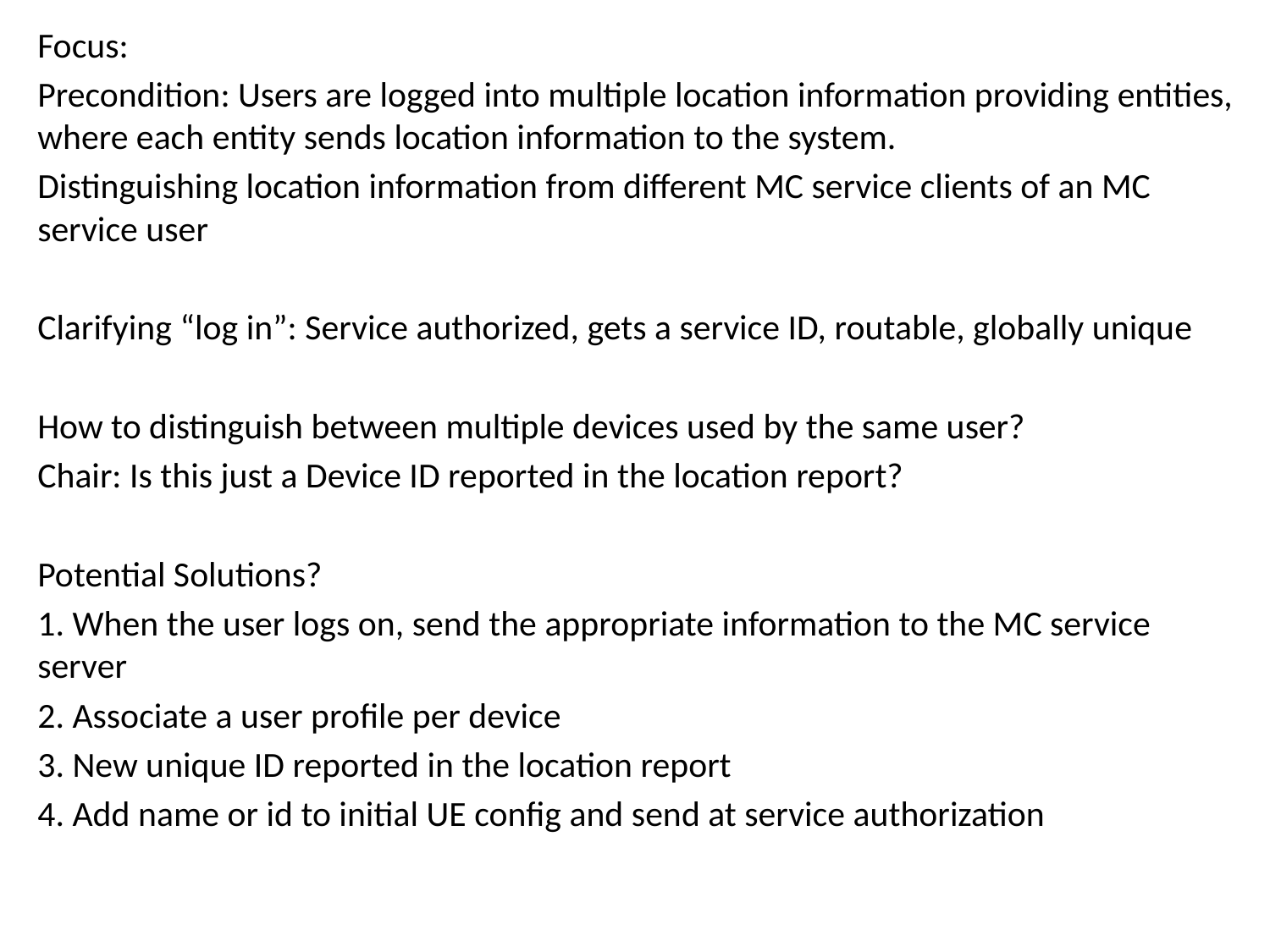

Focus:
Precondition: Users are logged into multiple location information providing entities, where each entity sends location information to the system.
Distinguishing location information from different MC service clients of an MC service user

Clarifying “log in”: Service authorized, gets a service ID, routable, globally unique

How to distinguish between multiple devices used by the same user?
Chair: Is this just a Device ID reported in the location report?

Potential Solutions?
1. When the user logs on, send the appropriate information to the MC service server
2. Associate a user profile per device
3. New unique ID reported in the location report
4. Add name or id to initial UE config and send at service authorization